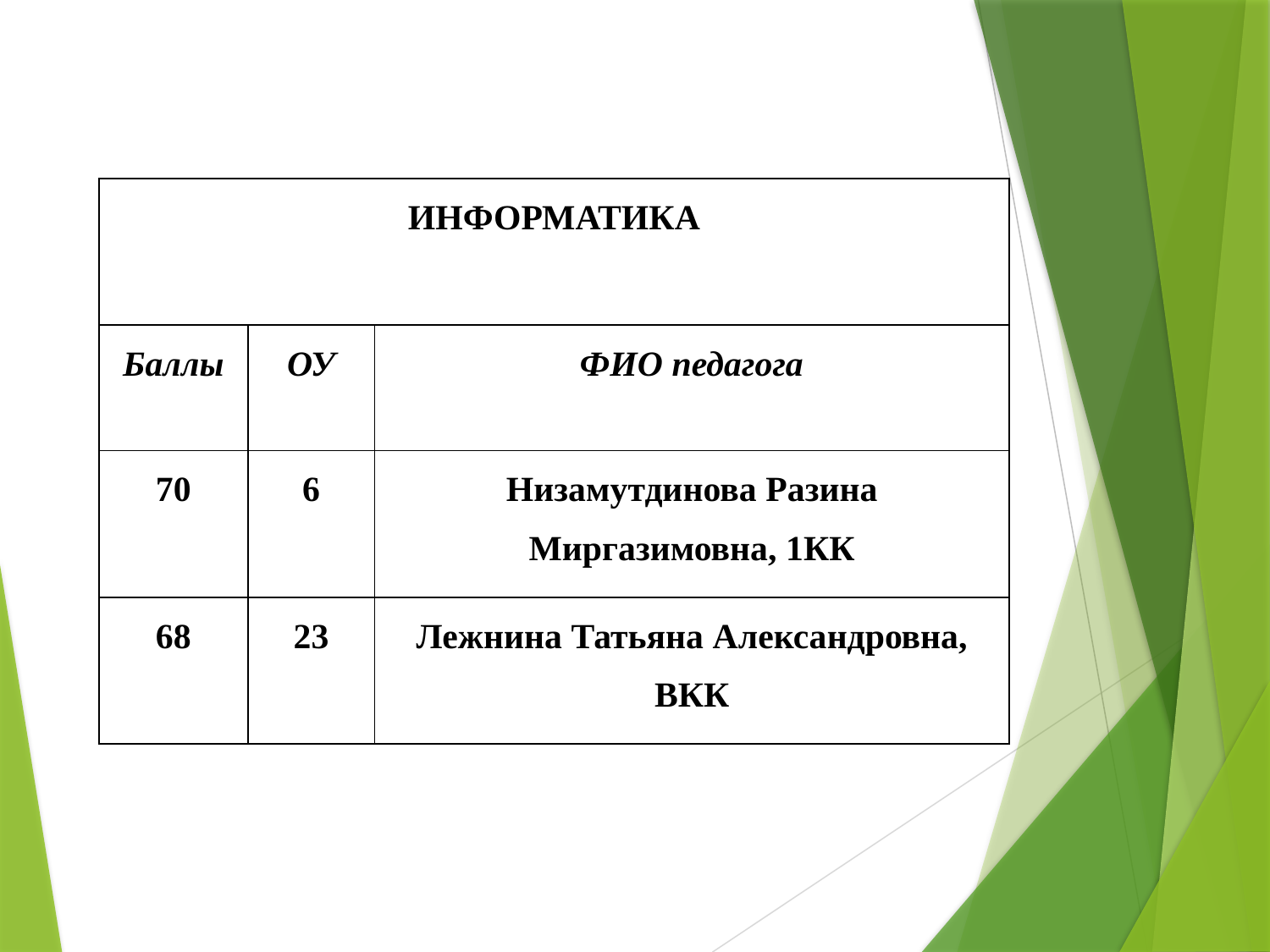

| ИНФОРМАТИКА |  |  |
| --- | --- | --- |
| Баллы | ОУ | ФИО педагога |
| 70 | 6 | Низамутдинова Разина Миргазимовна, 1КК |
| 68 | 23 | Лежнина Татьяна Александровна, ВКК |